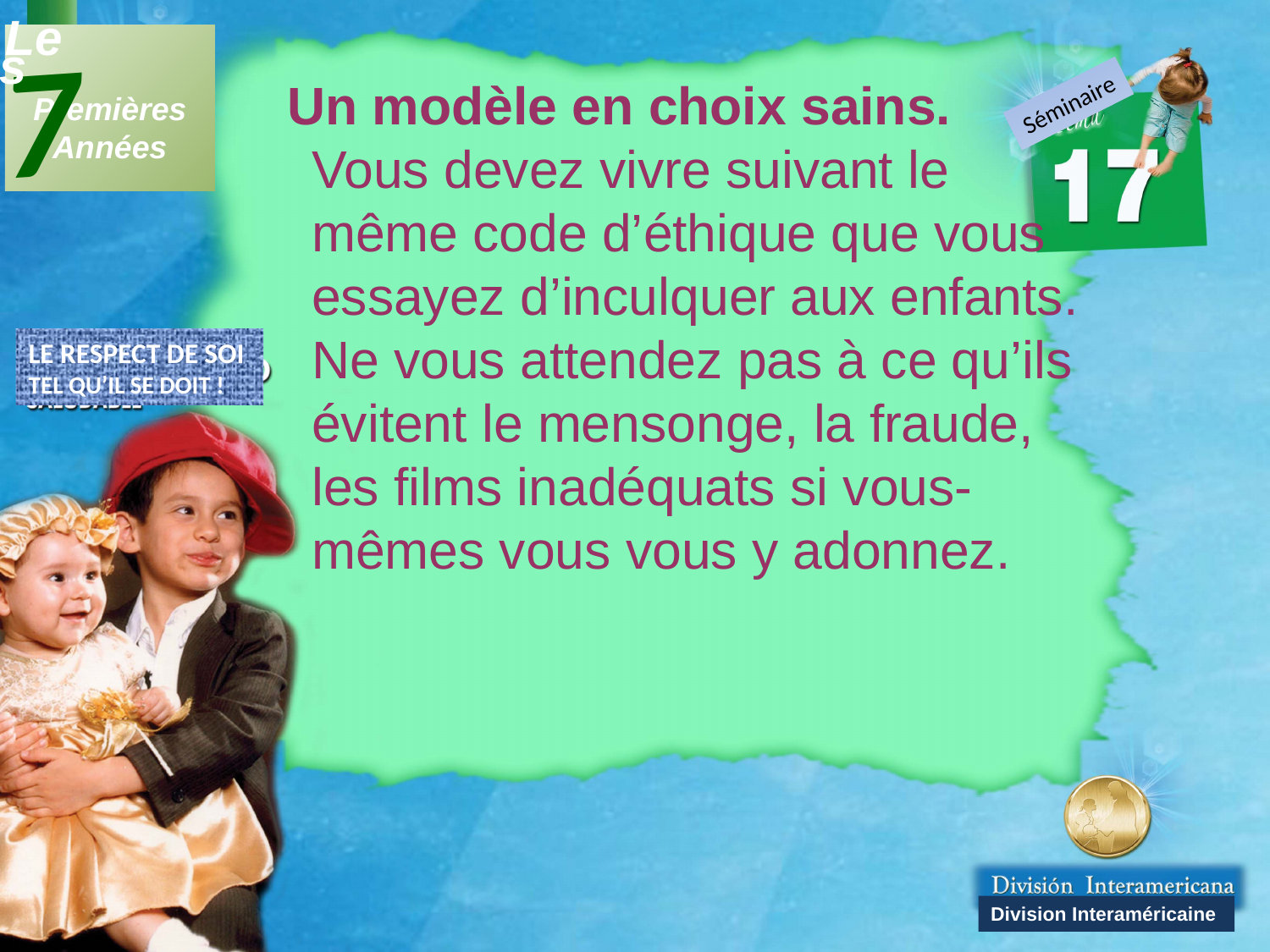

7
Les
         Premières
Années
Un modèle en choix sains.
Vous devez vivre suivant le même code d’éthique que vous essayez d’inculquer aux enfants. Ne vous attendez pas à ce qu’ils évitent le mensonge, la fraude, les films inadéquats si vous-mêmes vous vous y adonnez.
Séminaire
LE RESPECT DE SOI
TEL QU’IL SE DOIT !
Division Interaméricaine